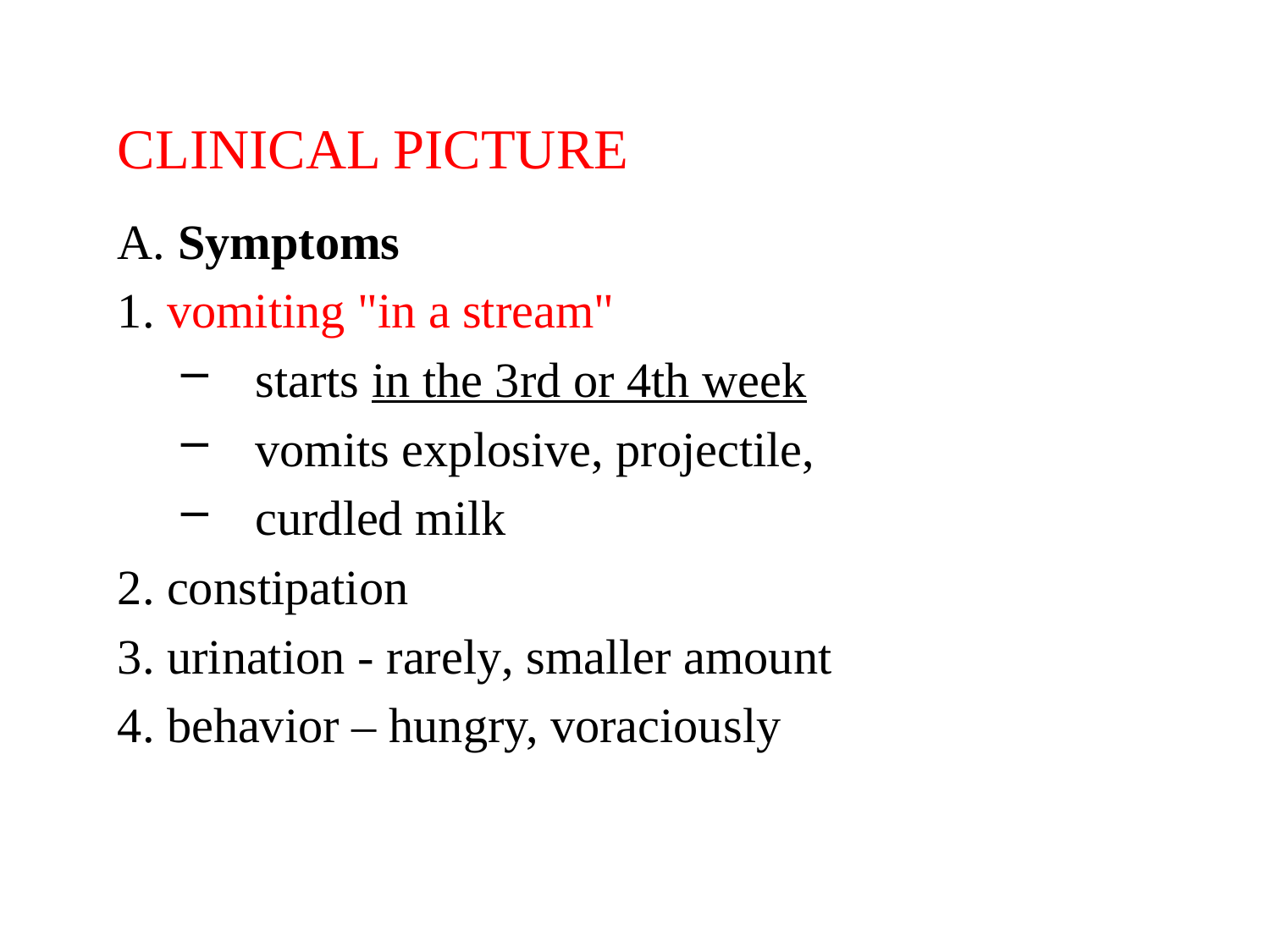

CLINICAL PICTURE

A. Symptoms
1. vomiting "in a stream"
starts in the 3rd or 4th week
vomits explosive, projectile,
curdled milk
2. constipation
3. urination - rarely, smaller amount
4. behavior – hungry, voraciously